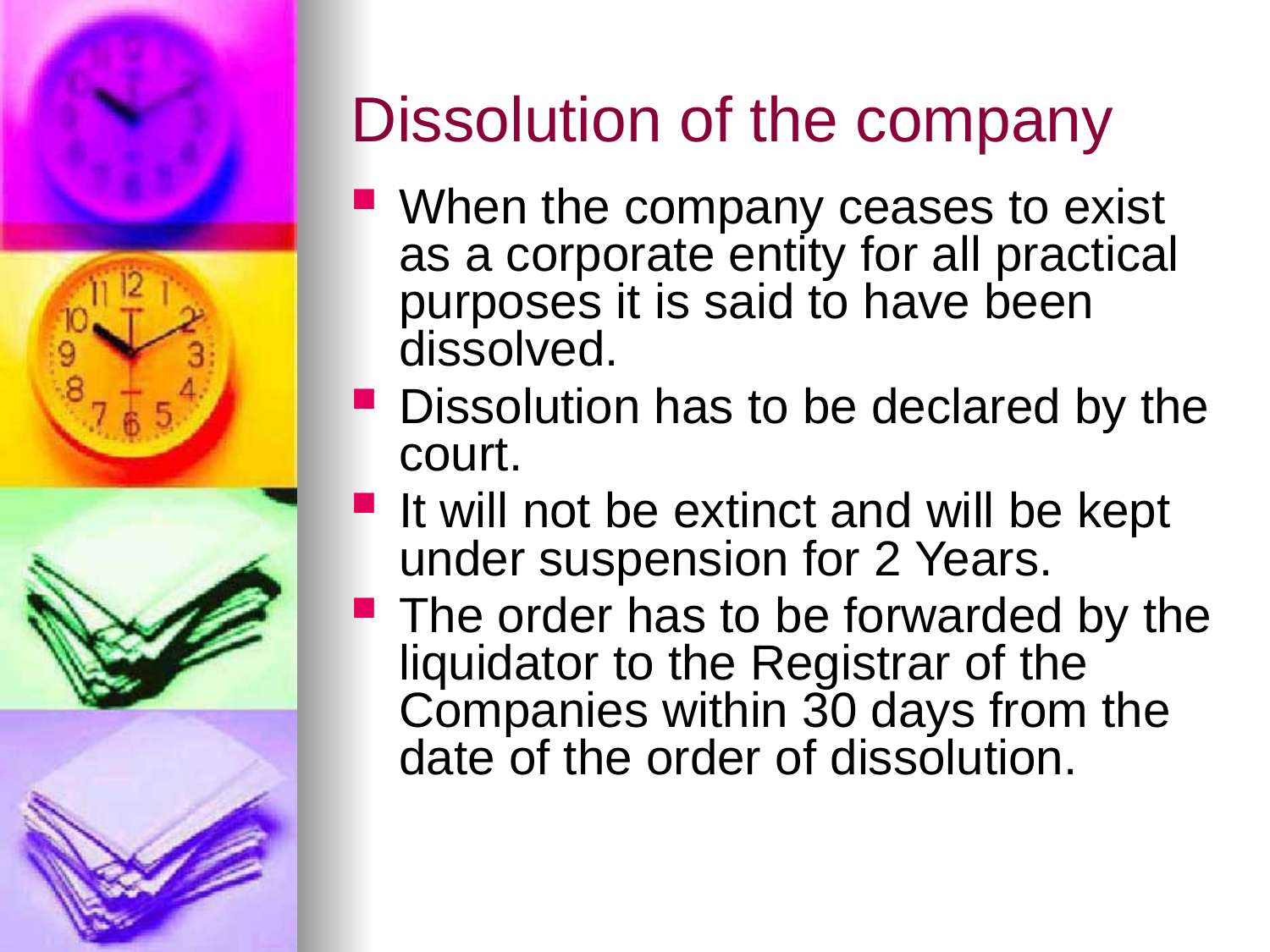

# Dissolution of the company
When the company ceases to exist as a corporate entity for all practical purposes it is said to have been dissolved.
Dissolution has to be declared by the court.
It will not be extinct and will be kept under suspension for 2 Years.
The order has to be forwarded by the liquidator to the Registrar of the Companies within 30 days from the date of the order of dissolution.